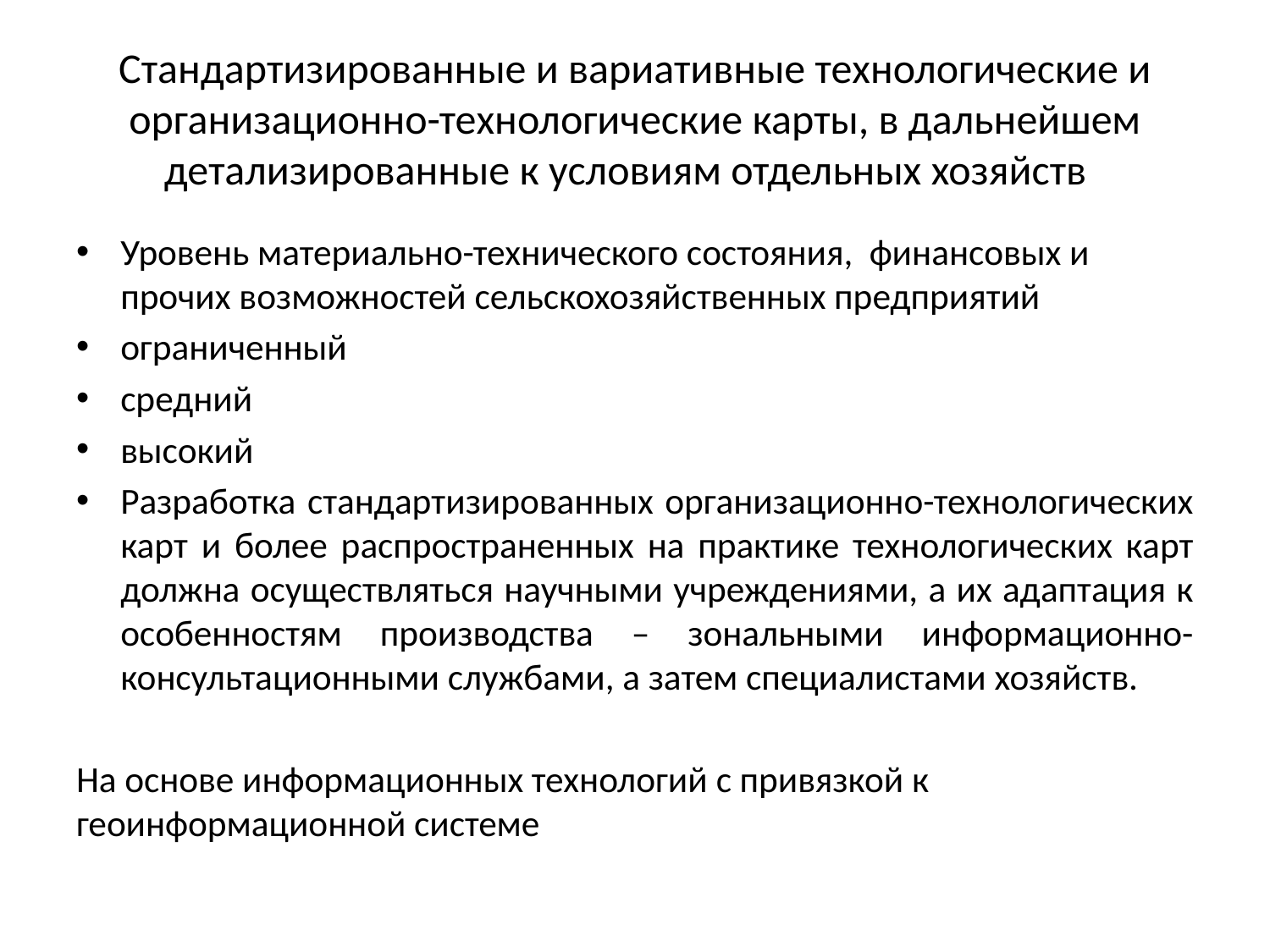

# Стандартизированные и вариативные технологические и организационно-технологические карты, в дальнейшем детализированные к условиям отдельных хозяйств
Уровень материально-технического состояния,  финансовых и прочих возможностей сельскохозяйственных предприятий
ограниченный
средний
высокий
Разработка стандартизированных организационно-технологических карт и более распространенных на практике технологических карт должна осуществляться научными учреждениями, а их адаптация к особенностям производства – зональными информационно-консультационными службами, а затем специалистами хозяйств.

На основе информационных технологий с привязкой к геоинформационной системе